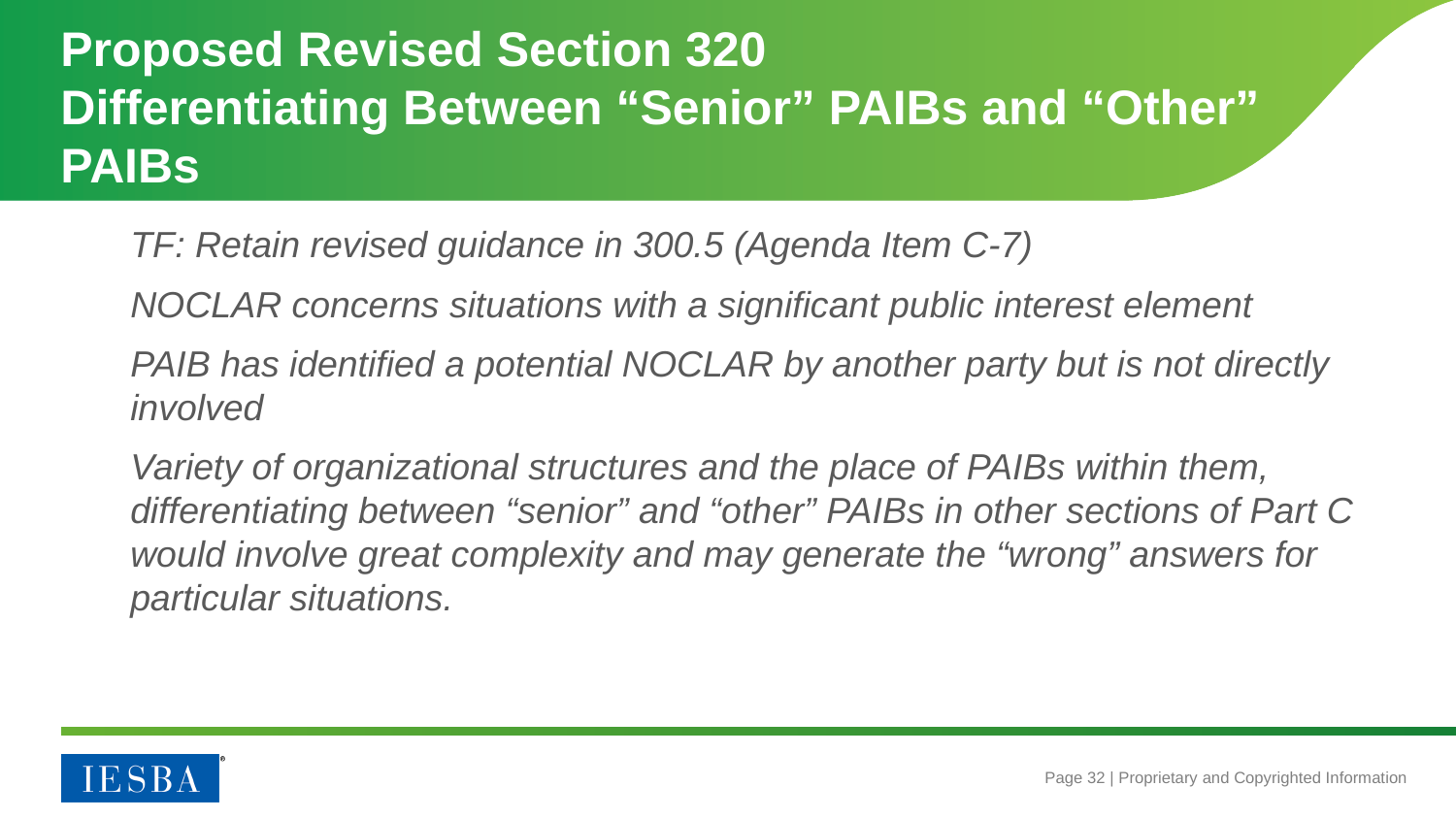

# Proposed Revised Section 320 Differentiating Between “Senior” PAIBs and “Other” PAIBs
TF: Retain revised guidance in 300.5 (Agenda Item C-7)
NOCLAR concerns situations with a significant public interest element
PAIB has identified a potential NOCLAR by another party but is not directly involved
Variety of organizational structures and the place of PAIBs within them, differentiating between “senior” and “other” PAIBs in other sections of Part C would involve great complexity and may generate the “wrong” answers for particular situations.